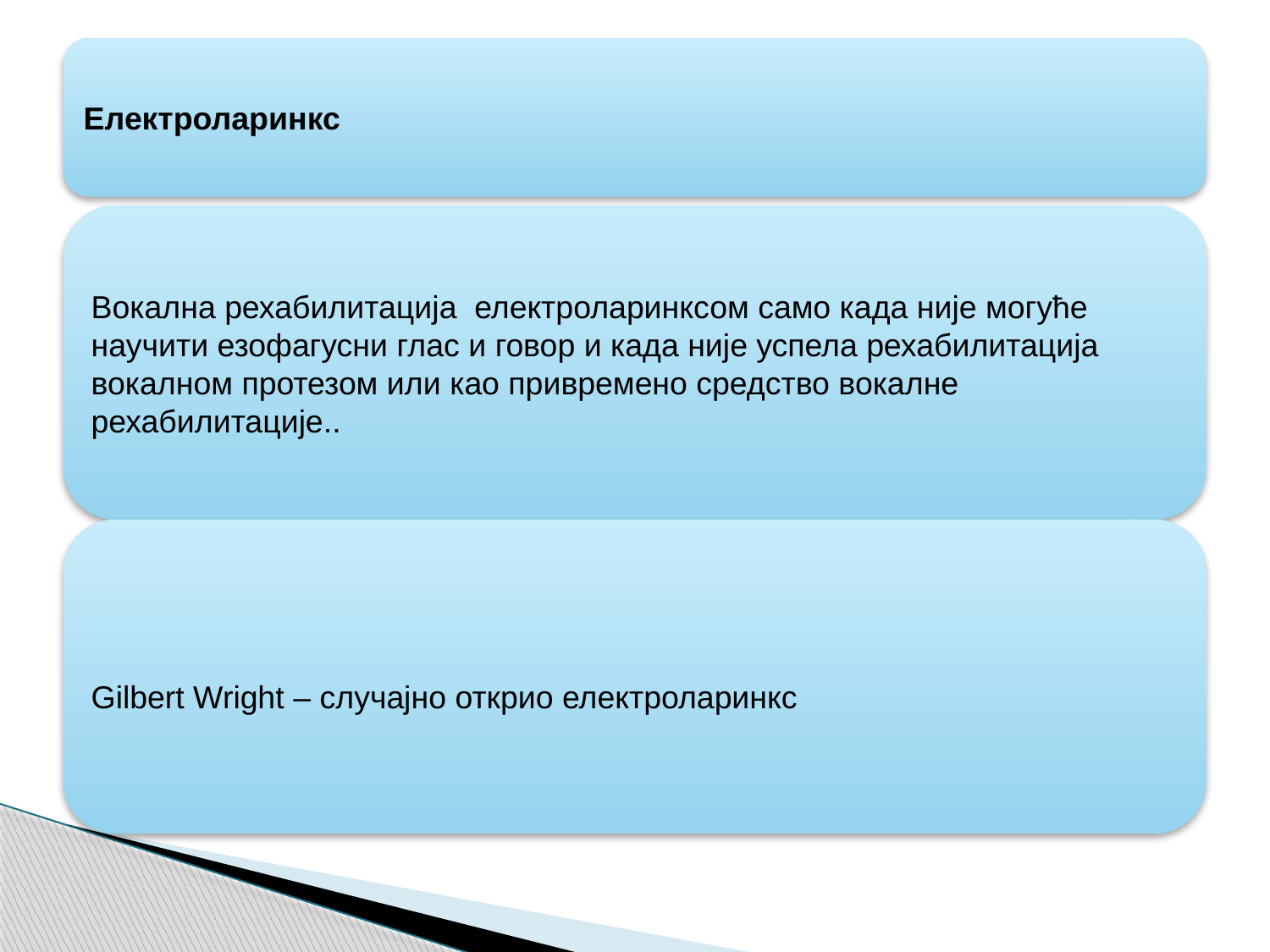

Електроларинкс
Gilbert Wright – случајно открио електроларинкс
Вокална рехабилитација  електроларинксом само када није могуће  научити езофагусни глас и говор и када није успела рехабилитација вокалном протезом или као привремено средство вокалне рехабилитације..